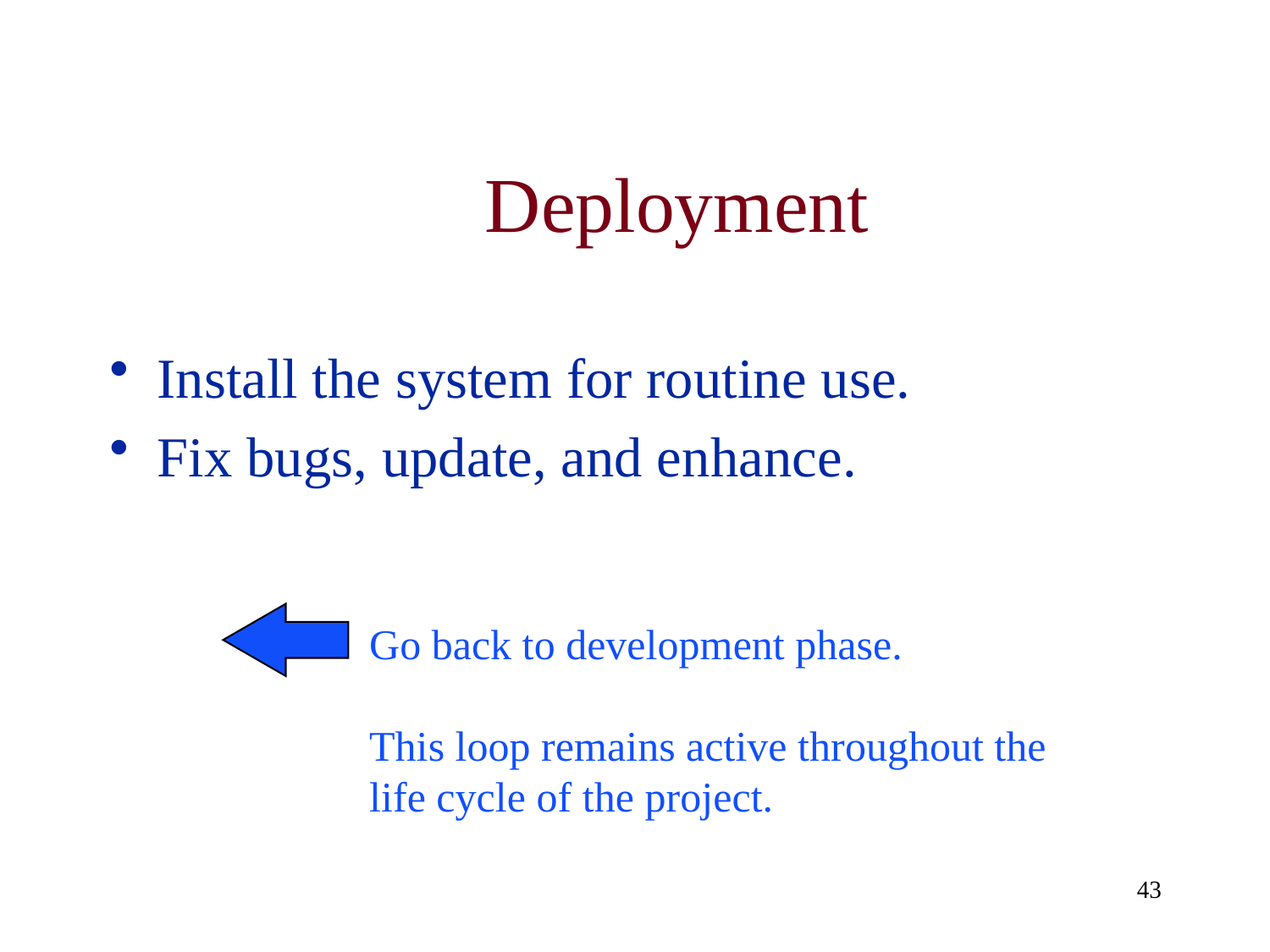

# Deployment
Install the system for routine use.
Fix bugs, update, and enhance.

Go back to development phase.

This loop remains active throughout the
life cycle of the project.

43